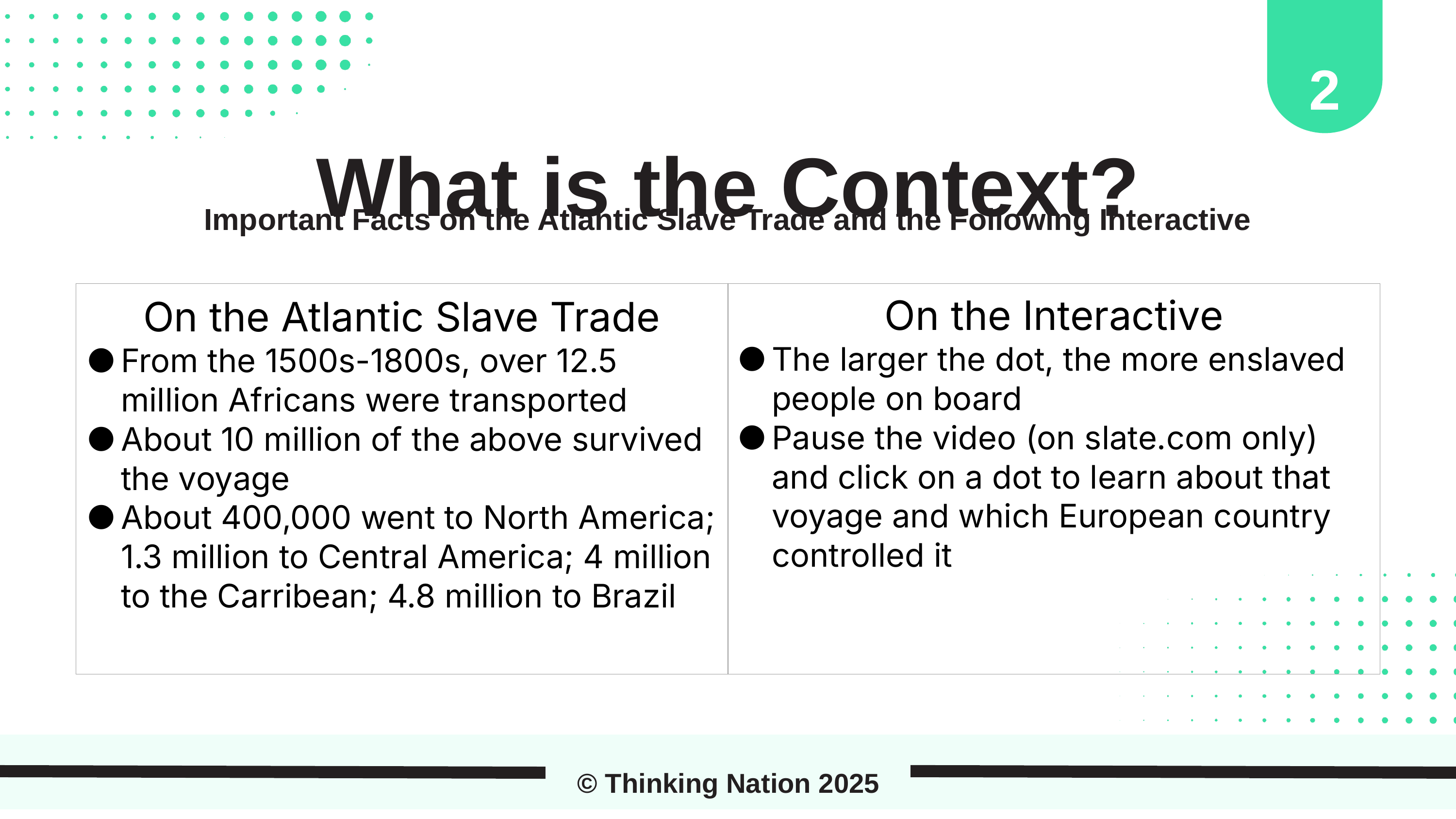

2
What is the Context?
Important Facts on the Atlantic Slave Trade and the Following Interactive
| On the Atlantic Slave Trade From the 1500s-1800s, over 12.5 million Africans were transported About 10 million of the above survived the voyage About 400,000 went to North America; 1.3 million to Central America; 4 million to the Carribean; 4.8 million to Brazil | On the Interactive The larger the dot, the more enslaved people on board Pause the video (on slate.com only) and click on a dot to learn about that voyage and which European country controlled it |
| --- | --- |

© Thinking Nation 2025